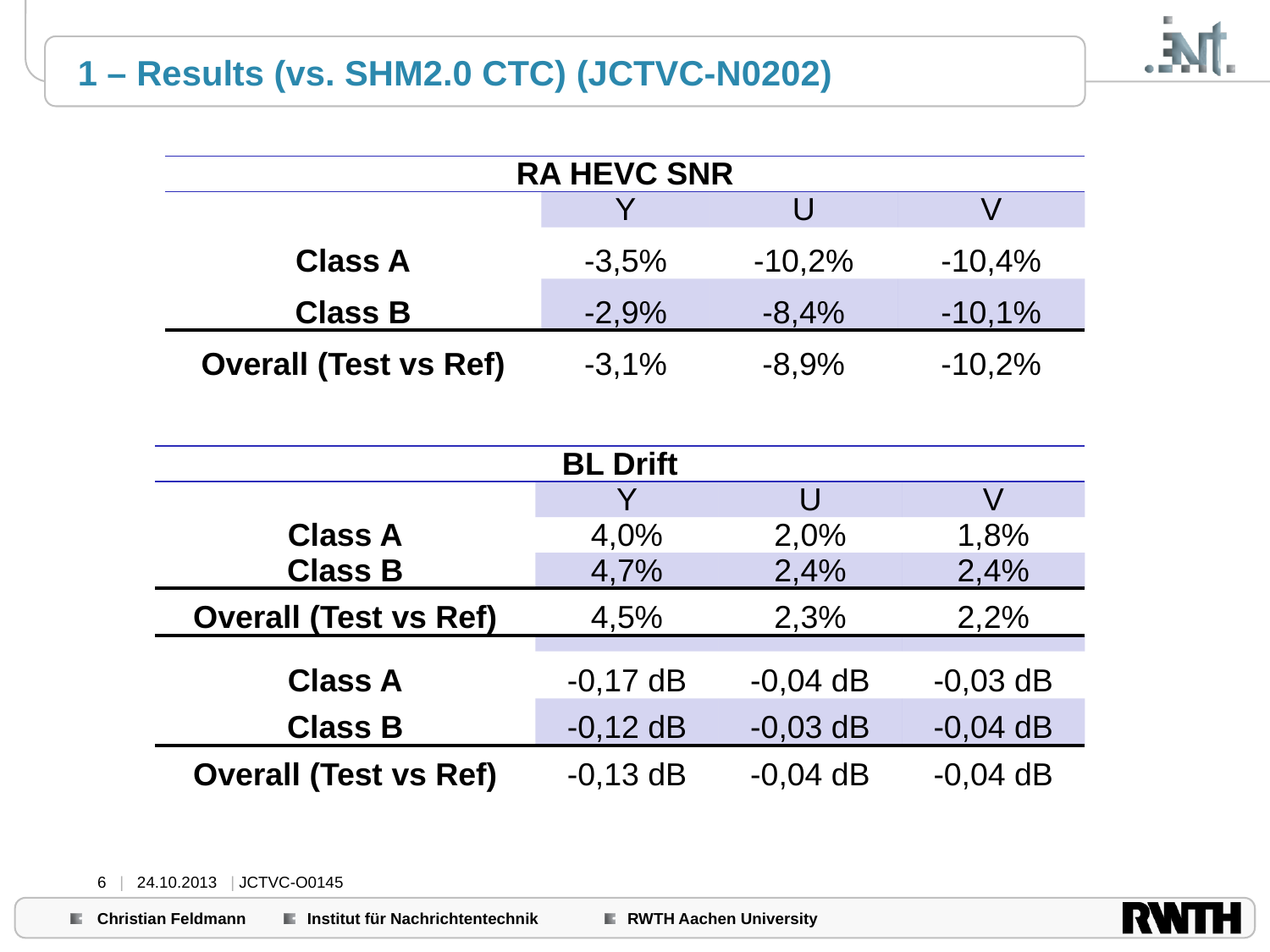

# 1 – Results (vs. SHM2.0 CTC) (JCTVC-N0202)
| RA HEVC SNR |  |  |  |
| --- | --- | --- | --- |
|  | Y | U | V |
| Class A | -3,5% | -10,2% | -10,4% |
| Class B | -2,9% | -8,4% | -10,1% |
| Overall (Test vs Ref) | -3,1% | -8,9% | -10,2% |
| BL Drift |  |  |  |
| --- | --- | --- | --- |
|  | Y | U | V |
| Class A | 4,0% | 2,0% | 1,8% |
| Class B | 4,7% | 2,4% | 2,4% |
| Overall (Test vs Ref) | 4,5% | 2,3% | 2,2% |
|  |  |  |  |
| Class A | -0,17 dB | -0,04 dB | -0,03 dB |
| Class B | -0,12 dB | -0,03 dB | -0,04 dB |
| Overall (Test vs Ref) | -0,13 dB | -0,04 dB | -0,04 dB |
6   |   24.10.2013   | JCTVC-O0145